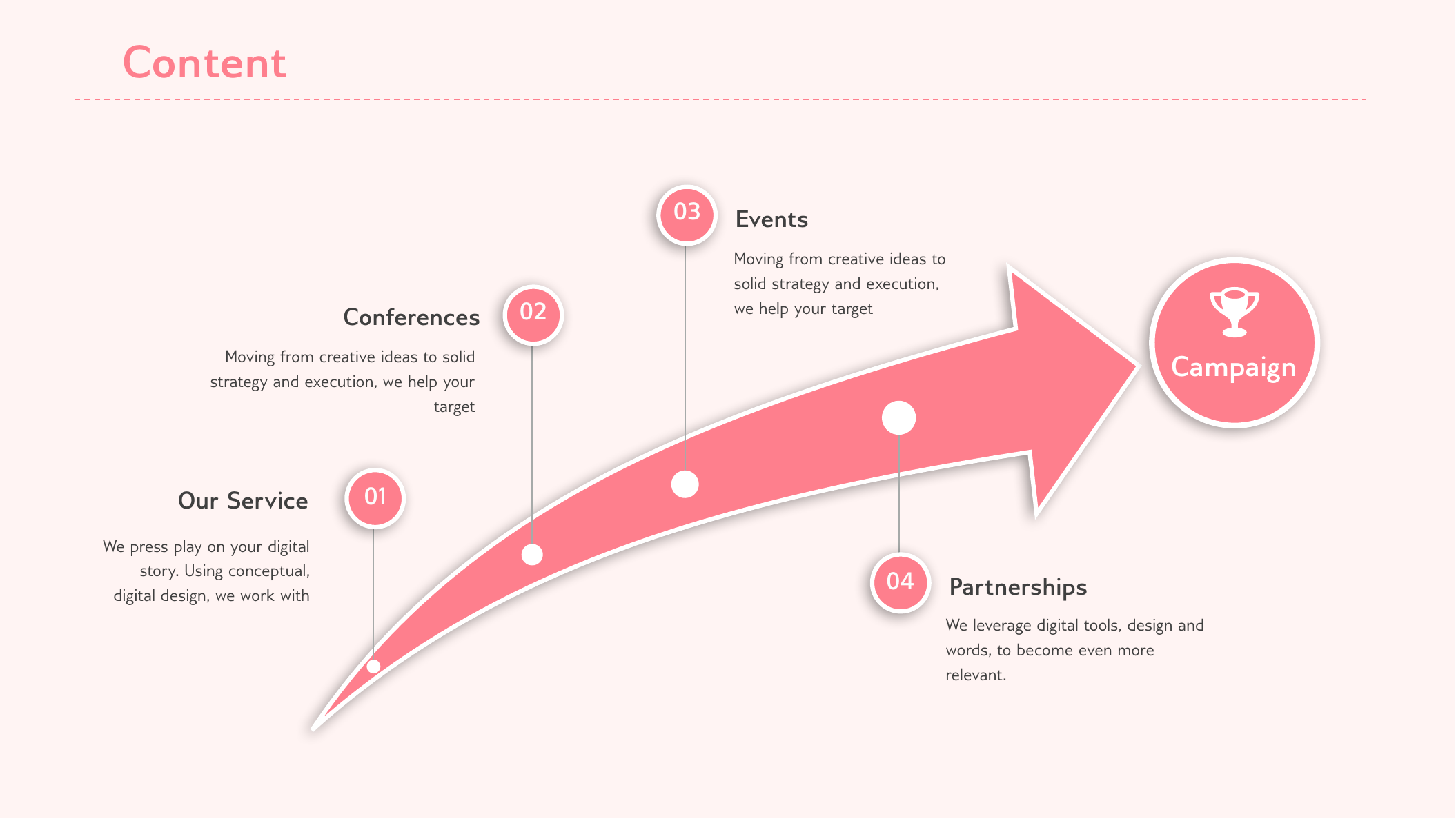

Content

Events
03

Moving from creative ideas to solid strategy and execution, we help your target

Conferences
02

Moving from creative ideas to solid strategy and execution, we help your target
Campaign

Our Service
01

We press play on your digital story. Using conceptual, digital design, we work with

Partnerships
04
We leverage digital tools, design and words, to become even more relevant.